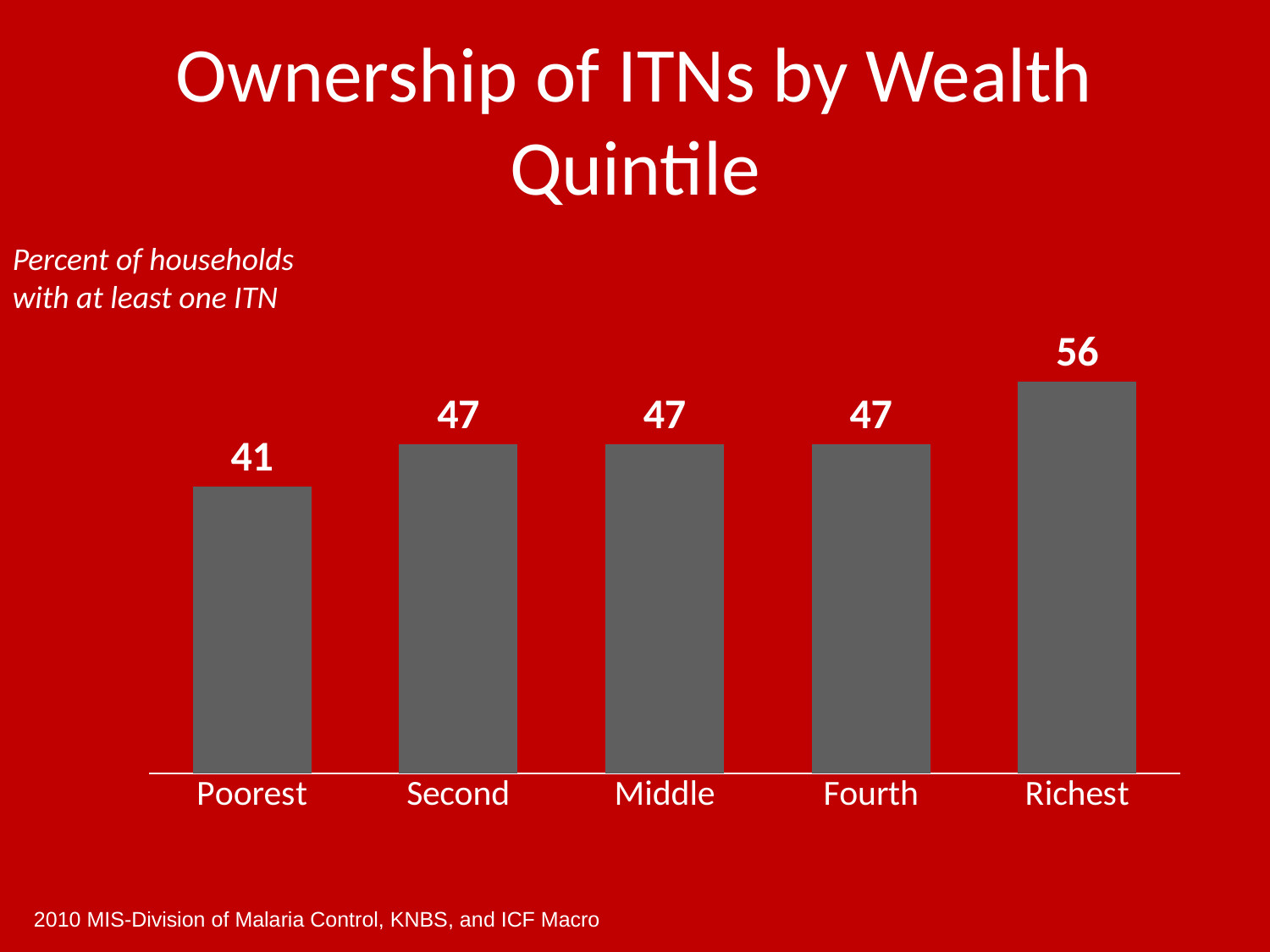

# Ownership of ITNs by Wealth Quintile
Percent of households with at least one ITN

### Chart

| Category |  |
|---|---|
| Poorest | 41.0 |
| Second | 47.0 |
| Middle | 47.0 |
| Fourth | 47.0 |
| Richest | 56.0 |
2010 MIS-Division of Malaria Control, KNBS, and ICF Macro